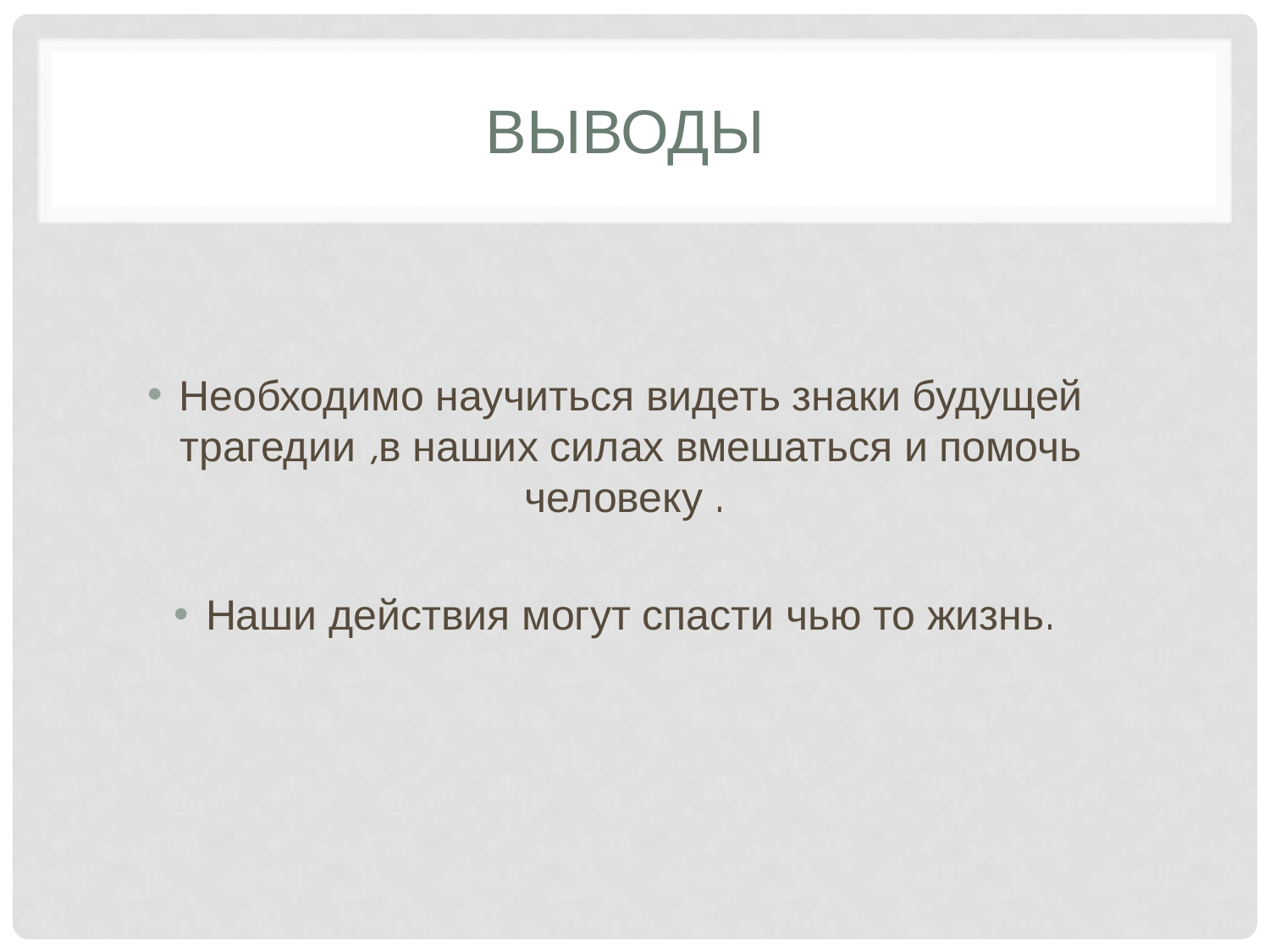

# Выводы

Необходимо научиться видеть знаки будущей трагедии ,в наших силах вмешаться и помочь человеку .

Наши действия могут спасти чью то жизнь.